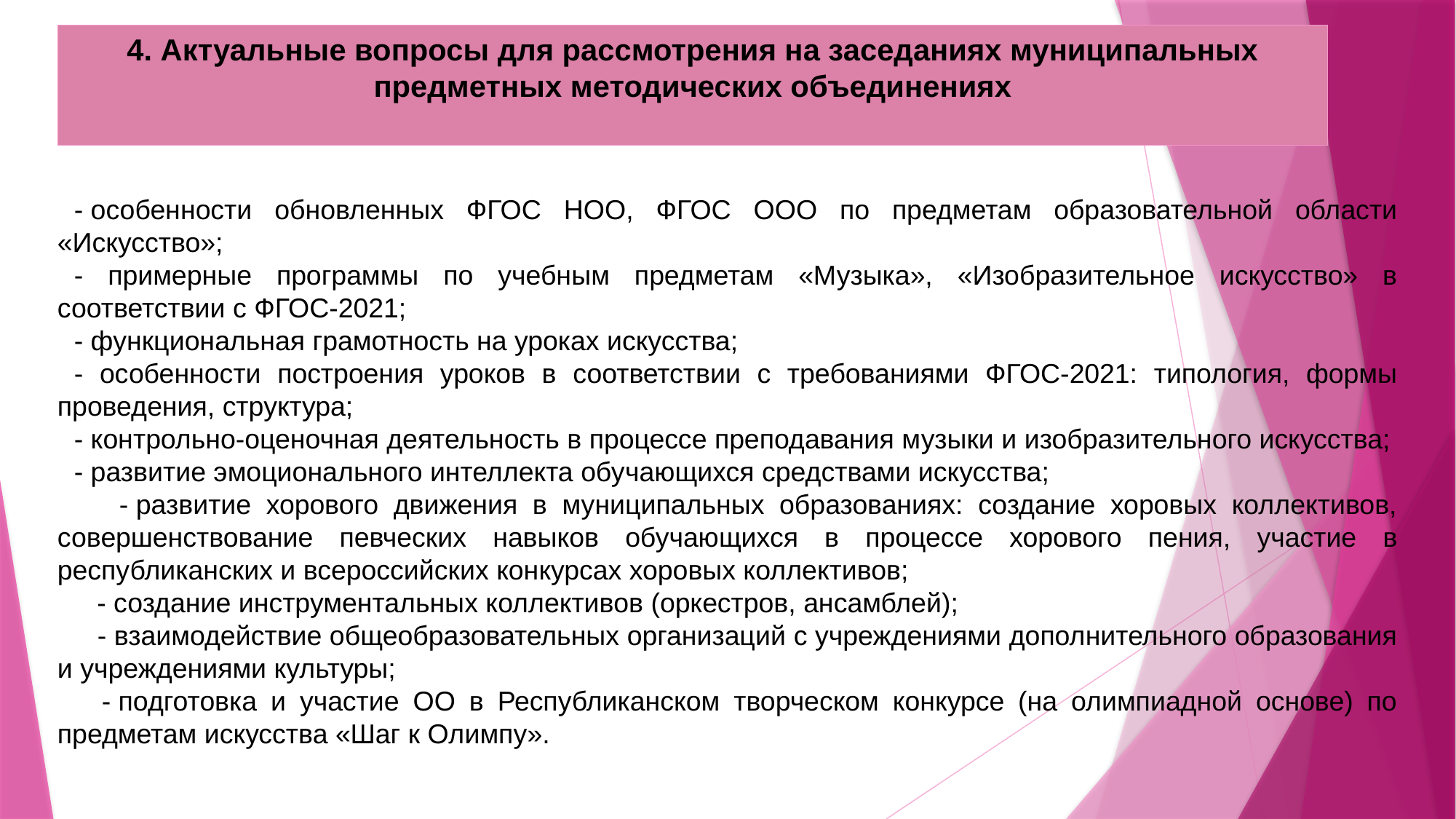

4. Актуальные вопросы для рассмотрения на заседаниях муниципальных предметных методических объединениях

- особенности обновленных ФГОС НОО, ФГОС ООО по предметам образовательной области «Искусство»;
- примерные программы по учебным предметам «Музыка», «Изобразительное искусство» в соответствии с ФГОС-2021;
- функциональная грамотность на уроках искусства;
- особенности построения уроков в соответствии с требованиями ФГОС-2021: типология, формы проведения, структура;
- контрольно-оценочная деятельность в процессе преподавания музыки и изобразительного искусства;
- развитие эмоционального интеллекта обу­чающихся средствами искусства;
   - развитие хорового движения в муниципальных образованиях: создание хоровых коллективов, совершенствование певческих навыков обучающихся в процессе хорового пения, участие в республиканских и всероссийских конкурсах хоровых коллективов;
   - создание инструментальных коллективов (оркестров, ансамблей);
   - взаимодействие общеобразовательных организаций с учреждениями дополнительного образования и учреждениями культуры;
  - подготовка и участие ОО в Республиканском творческом конкурсе (на олимпиадной основе) по предметам искусства «Шаг к Олимпу».